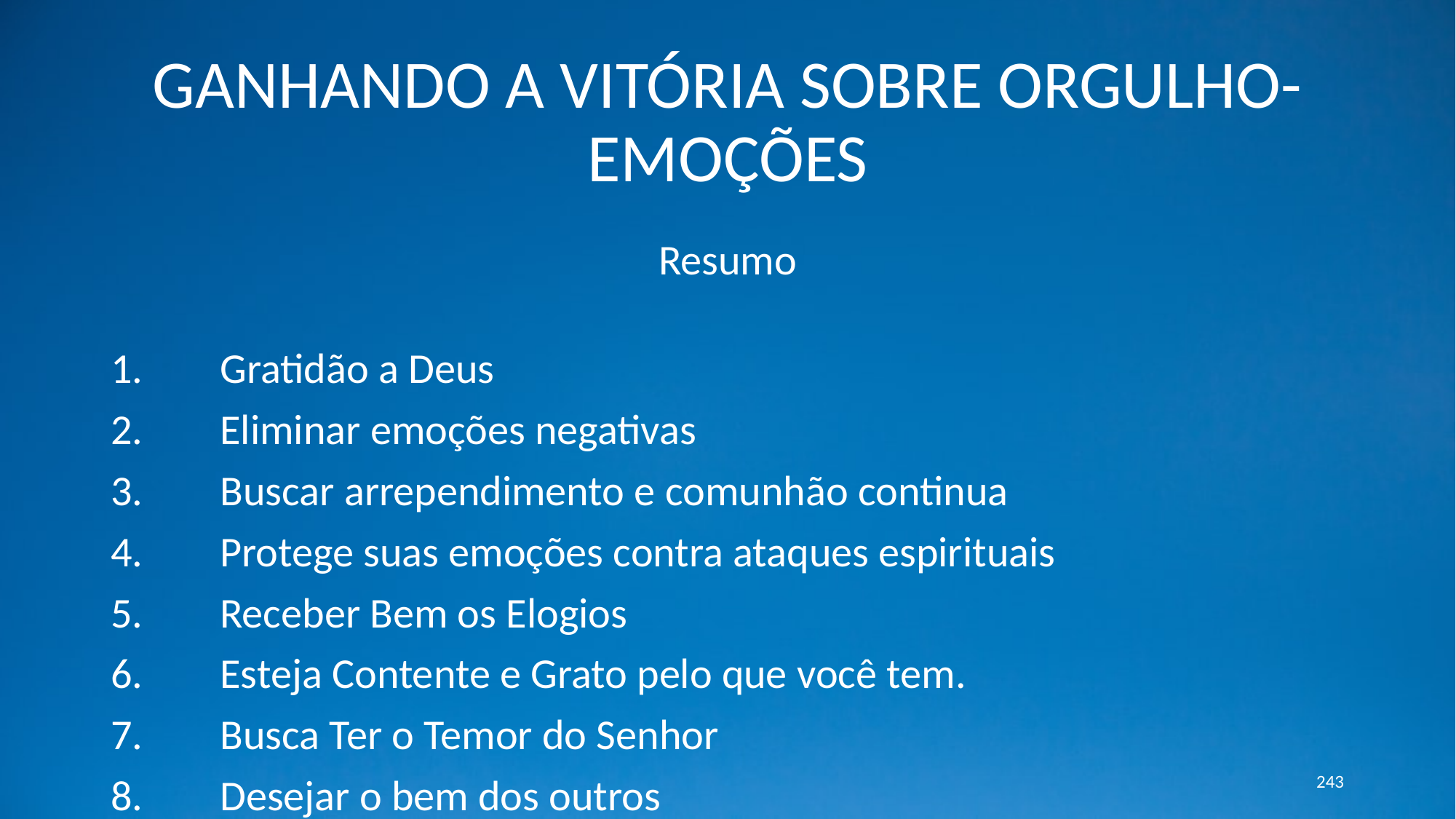

# GANHANDO A VITÓRIA SOBRE ORGULHO-EMOÇÕES
Resumo

1. 	Gratidão a Deus
2.	Eliminar emoções negativas
3.	Buscar arrependimento e comunhão continua
4. 	Protege suas emoções contra ataques espirituais
5.	Receber Bem os Elogios
6.	Esteja Contente e Grato pelo que você tem.
7. 	Busca Ter o Temor do Senhor
8.	Desejar o bem dos outros
243